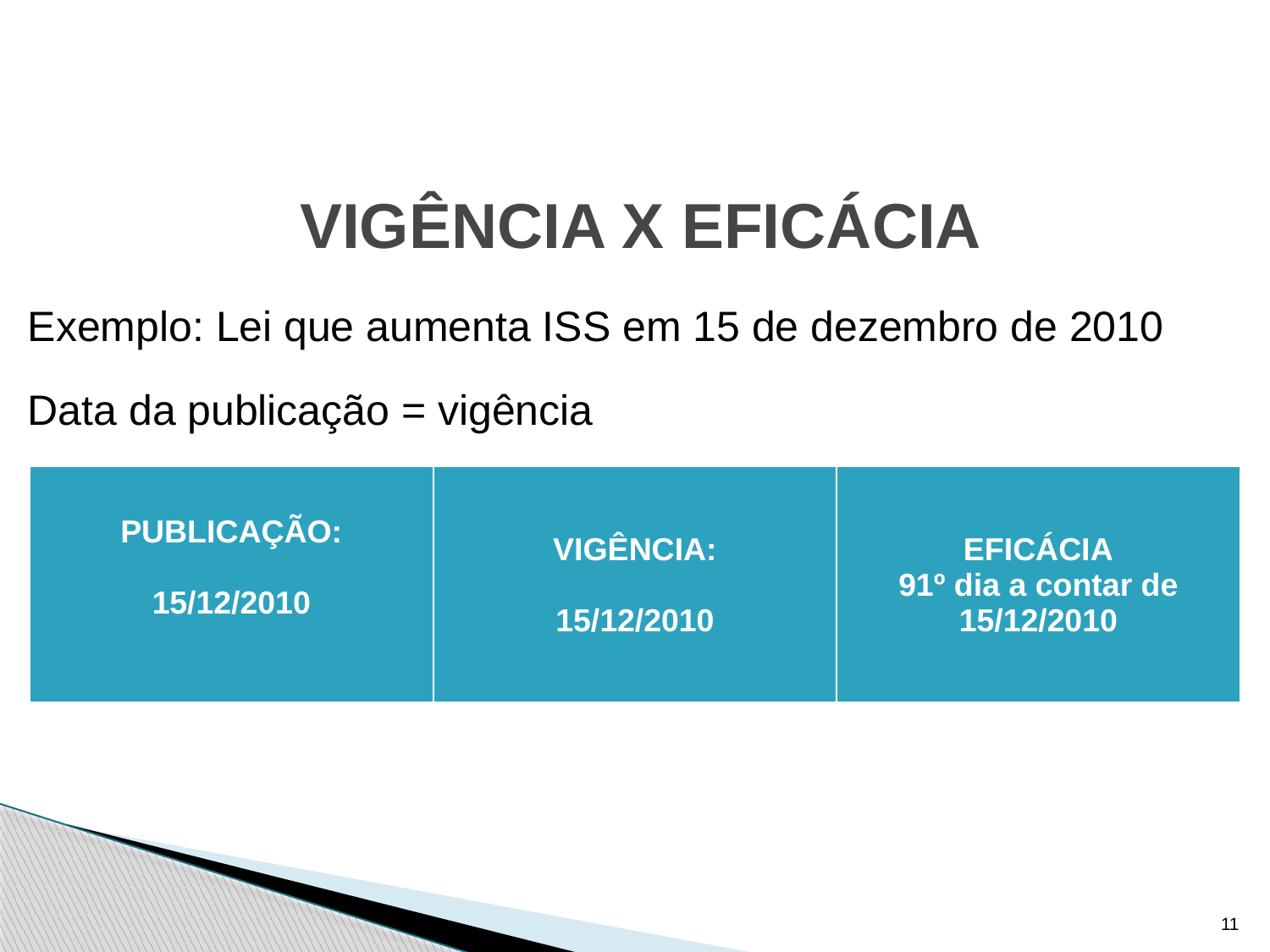

# VIGÊNCIA X EFICÁCIA
Exemplo: Lei que aumenta ISS em 15 de dezembro de 2010
Data da publicação = vigência

| PUBLICAÇÃO: 15/12/2010 | VIGÊNCIA: 15/12/2010 | EFICÁCIA 91º dia a contar de 15/12/2010 |
| --- | --- | --- |

11